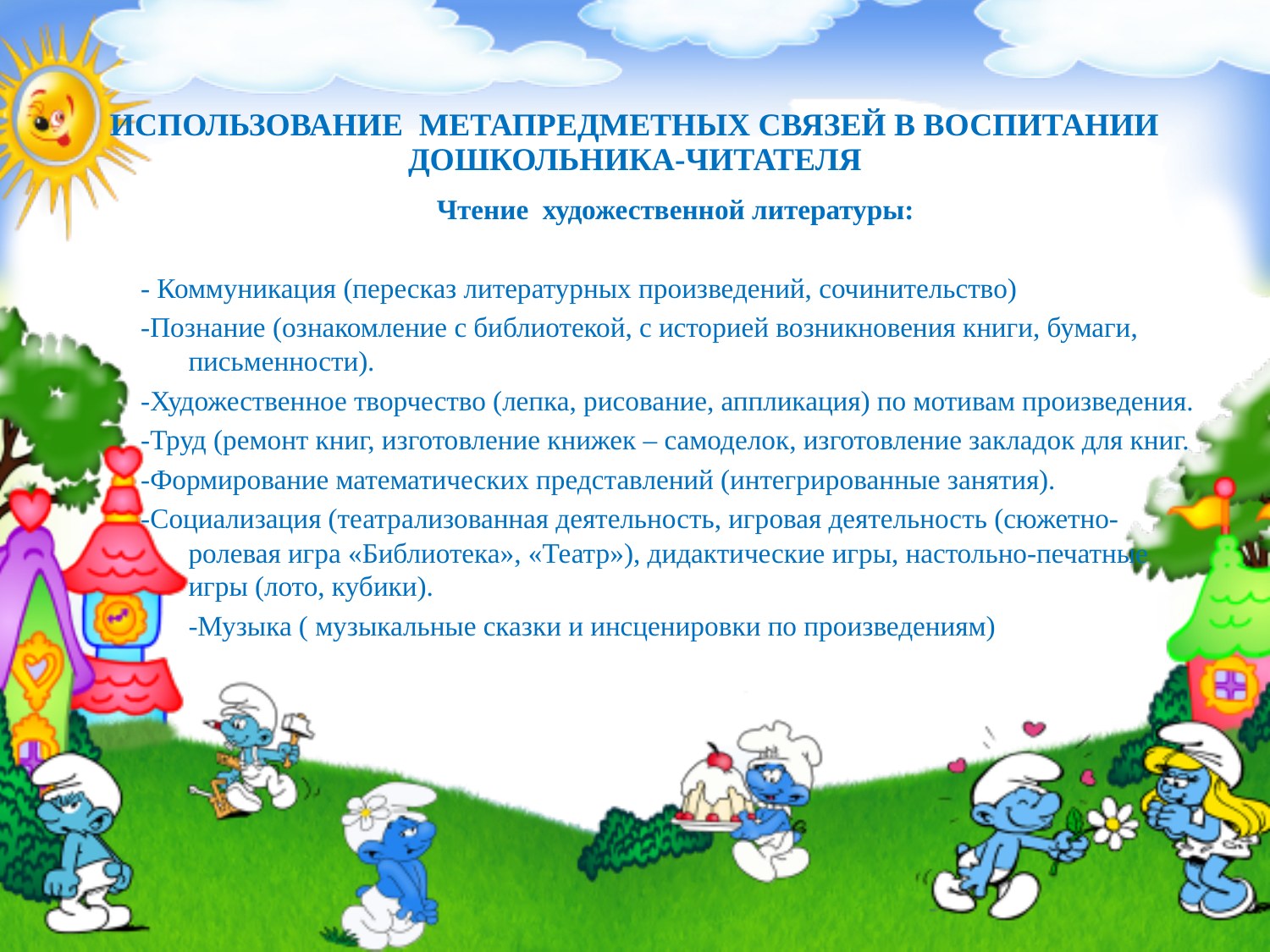

# Использование  метапредметных связей в воспитании дошкольника-читателя
Чтение  художественной литературы:

- Коммуникация (пересказ литературных произведений, сочинительство)
-Познание (ознакомление с библиотекой, с историей возникновения книги, бумаги, письменности).
-Художественное творчество (лепка, рисование, аппликация) по мотивам произведения.
-Труд (ремонт книг, изготовление книжек – самоделок, изготовление закладок для книг.
-Формирование математических представлений (интегрированные занятия).
-Социализация (театрализованная деятельность, игровая деятельность (сюжетно-ролевая игра «Библиотека», «Театр»), дидактические игры, настольно-печатные игры (лото, кубики).
-Музыка ( музыкальные сказки и инсценировки по произведениям)